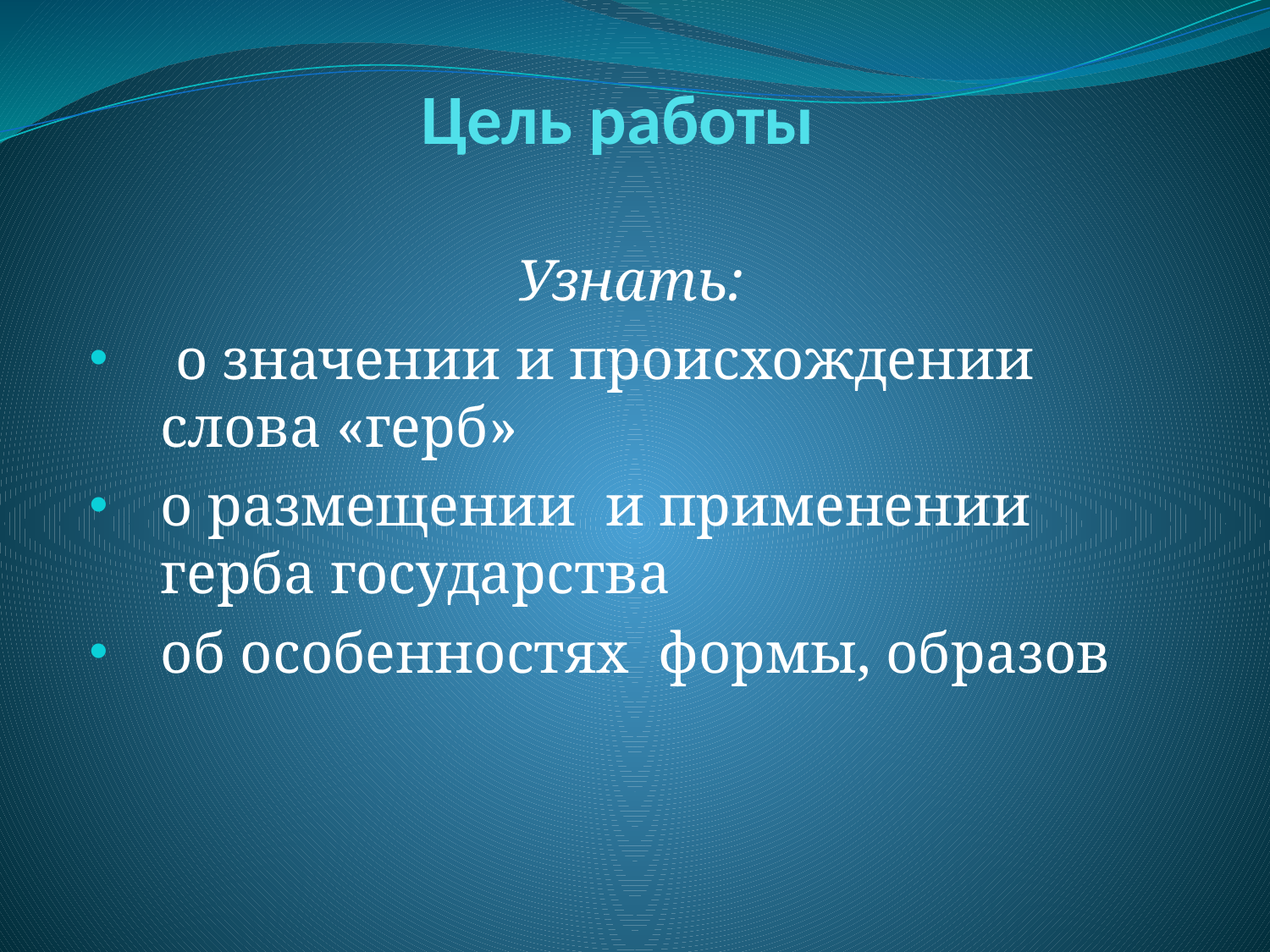

# Цель работы
Узнать:
 о значении и происхождении слова «герб»
о размещении  и применении  герба государства
об особенностях  формы, образов